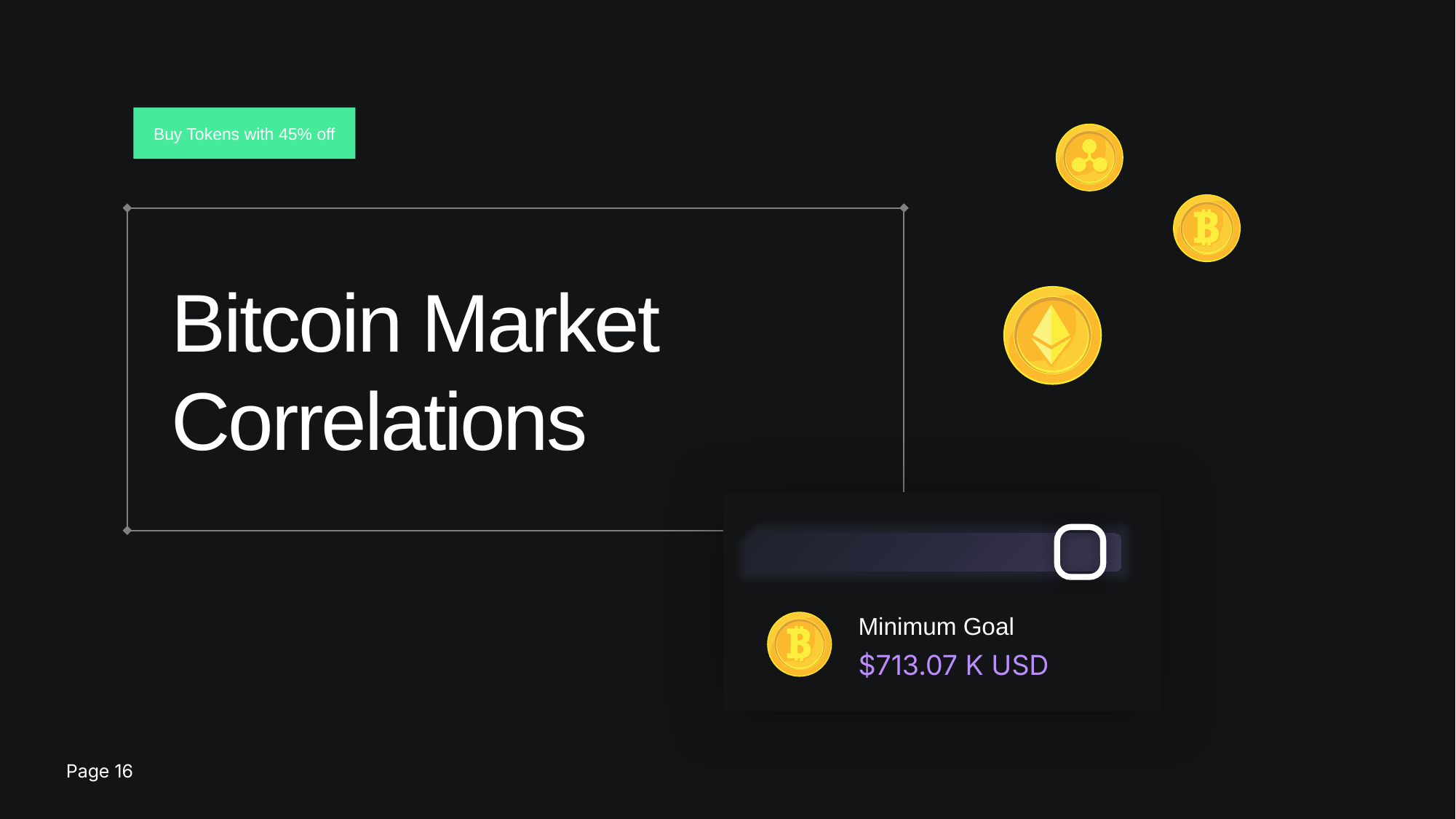

Buy Tokens with 45% off

Bitcoin Market
Correlations

Minimum Goal

$713.07 K USD